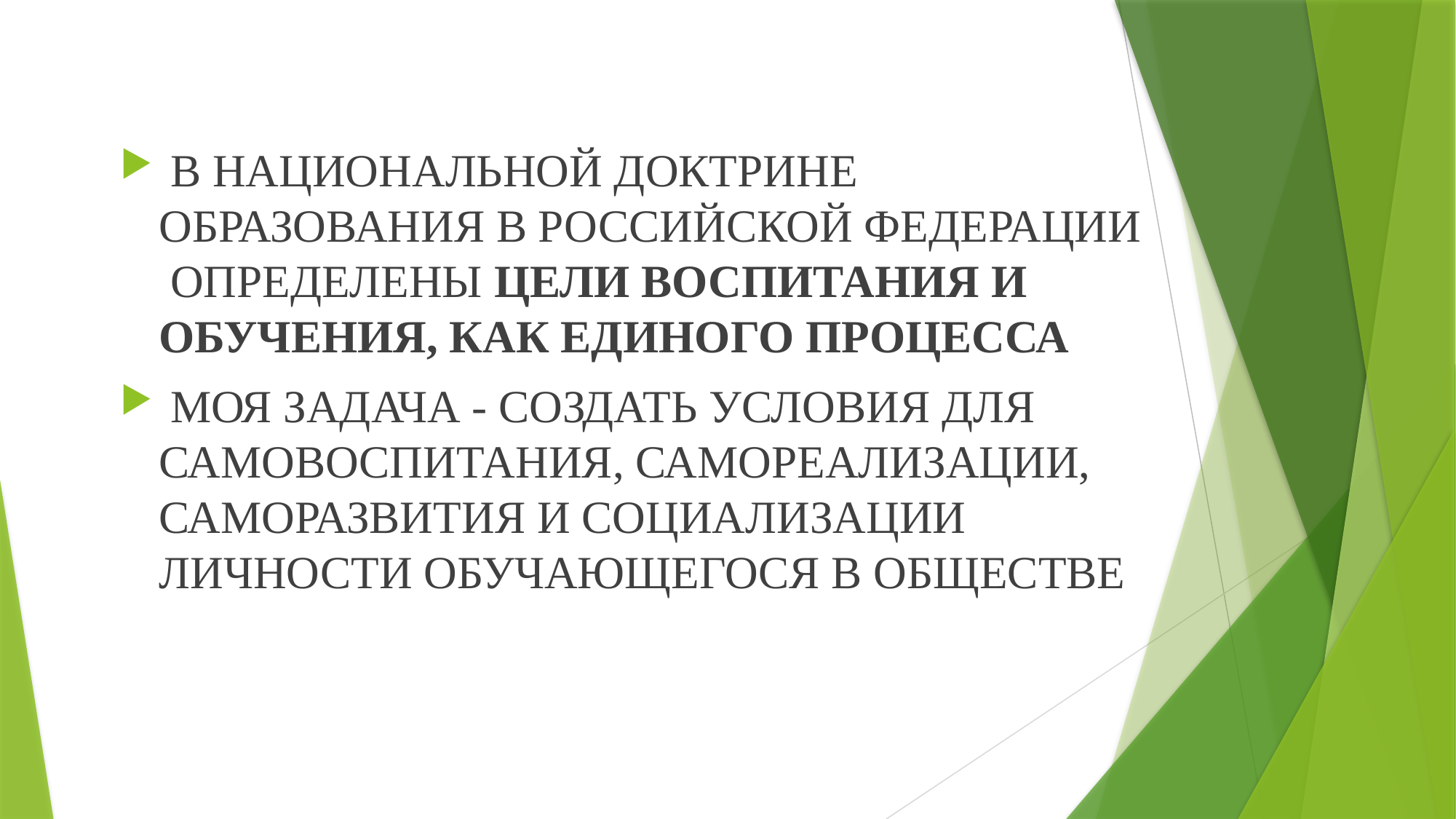

В НАЦИОНАЛЬНОЙ ДОКТРИНЕ ОБРАЗОВАНИЯ В РОССИЙСКОЙ ФЕДЕРАЦИИ  ОПРЕДЕЛЕНЫ ЦЕЛИ ВОСПИТАНИЯ И ОБУЧЕНИЯ, КАК ЕДИНОГО ПРОЦЕССА
 МОЯ ЗАДАЧА - СОЗДАТЬ УСЛОВИЯ ДЛЯ САМОВОСПИТАНИЯ, САМОРЕАЛИЗАЦИИ, САМОРАЗВИТИЯ И СОЦИАЛИЗАЦИИ ЛИЧНОСТИ ОБУЧАЮЩЕГОСЯ В ОБЩЕСТВЕ